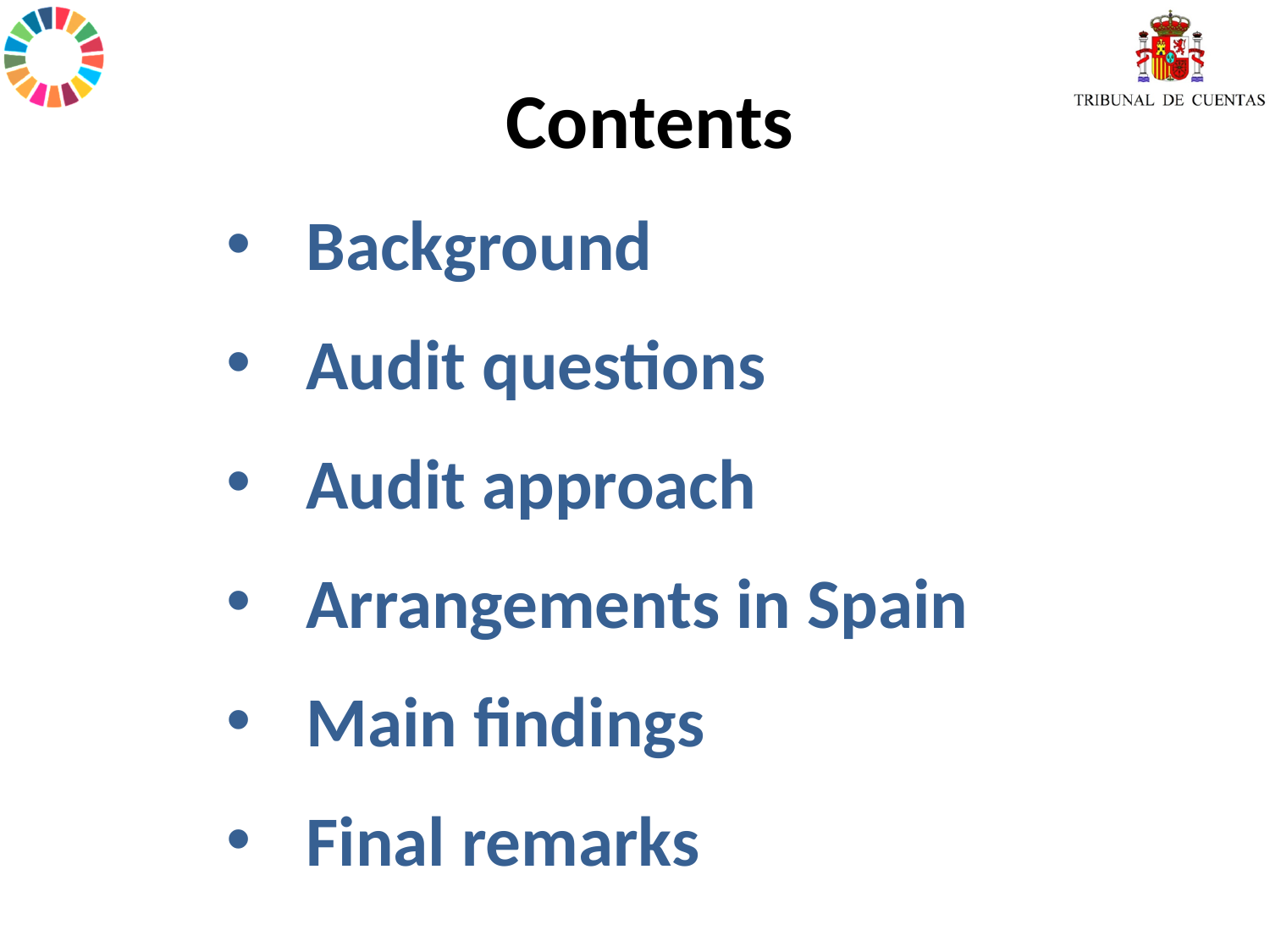

# Contents
Background
Audit questions
Audit approach
Arrangements in Spain
Main findings
Final remarks